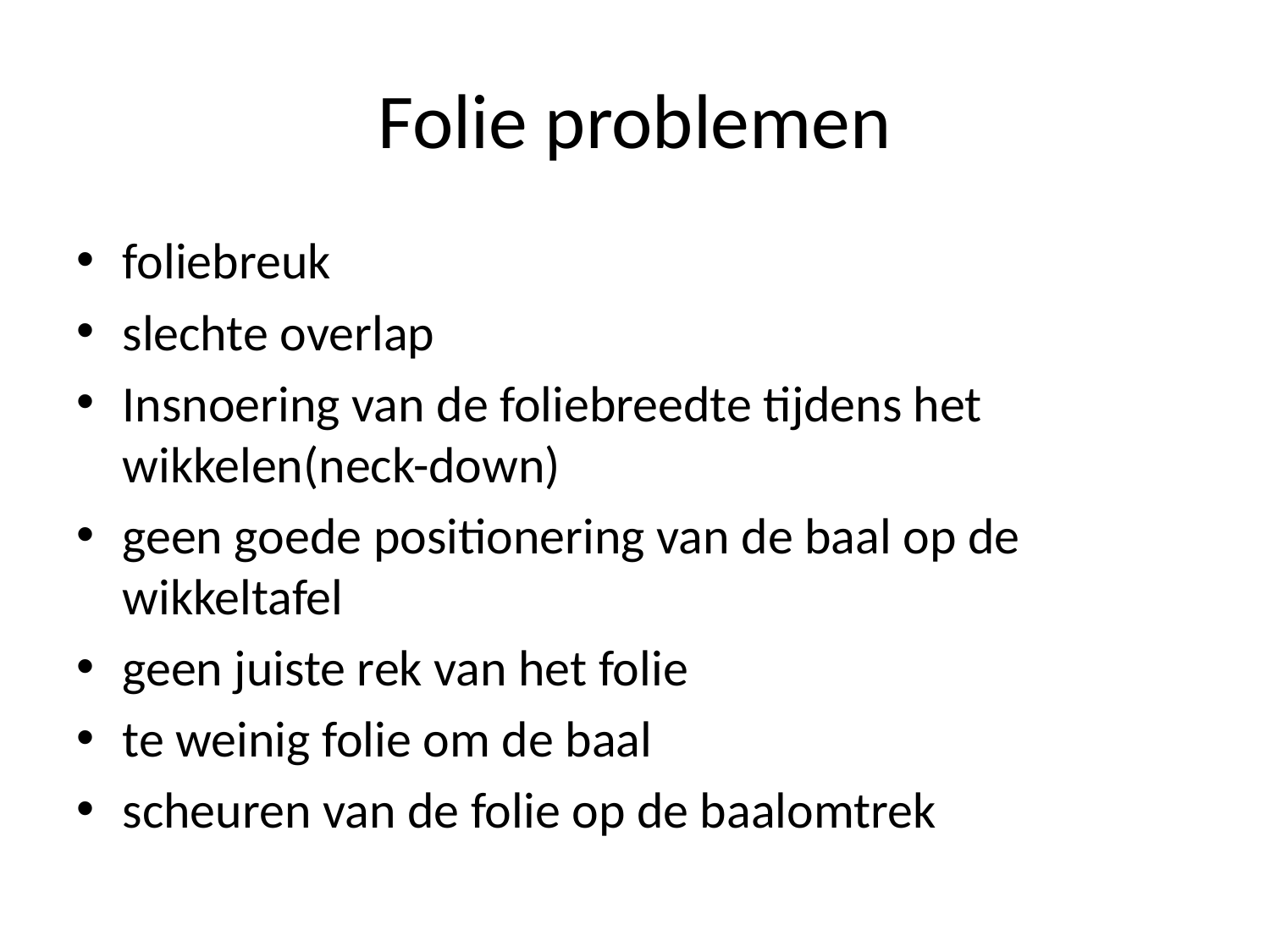

# Folie problemen
foliebreuk
slechte overlap
Insnoering van de foliebreedte tijdens het wikkelen(neck-down)
geen goede positionering van de baal op de wikkeltafel
geen juiste rek van het folie
te weinig folie om de baal
scheuren van de folie op de baalomtrek